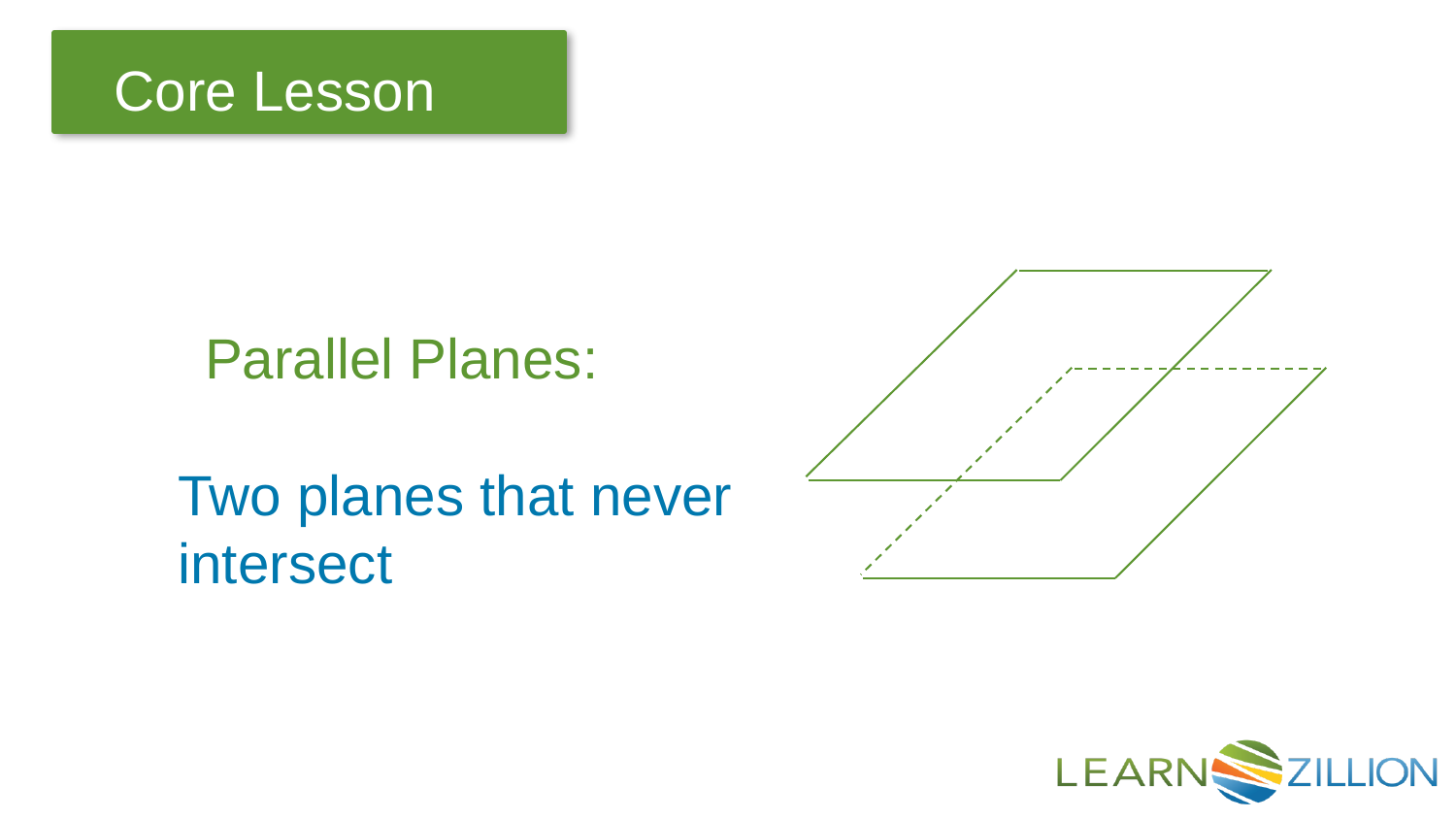

Parallel Planes:
Two planes that never intersect